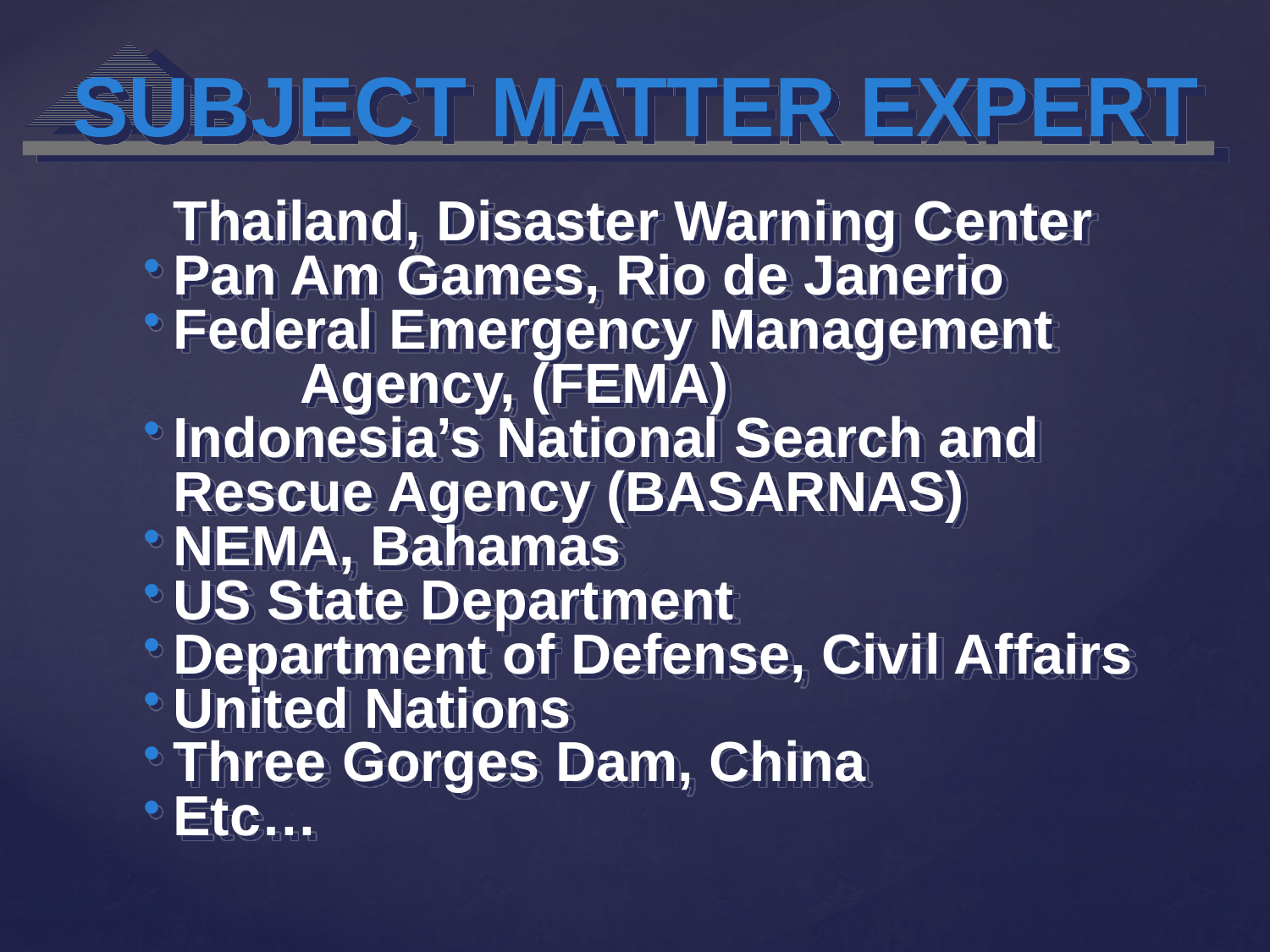

SUBJECT MATTER EXPERT

Thailand, Disaster Warning Center
Pan Am Games, Rio de Janerio
Federal Emergency Management 	Agency, (FEMA)
Indonesia’s National Search and 	Rescue Agency (BASARNAS)
NEMA, Bahamas
US State Department
Department of Defense, Civil Affairs
United Nations
Three Gorges Dam, China
Etc…